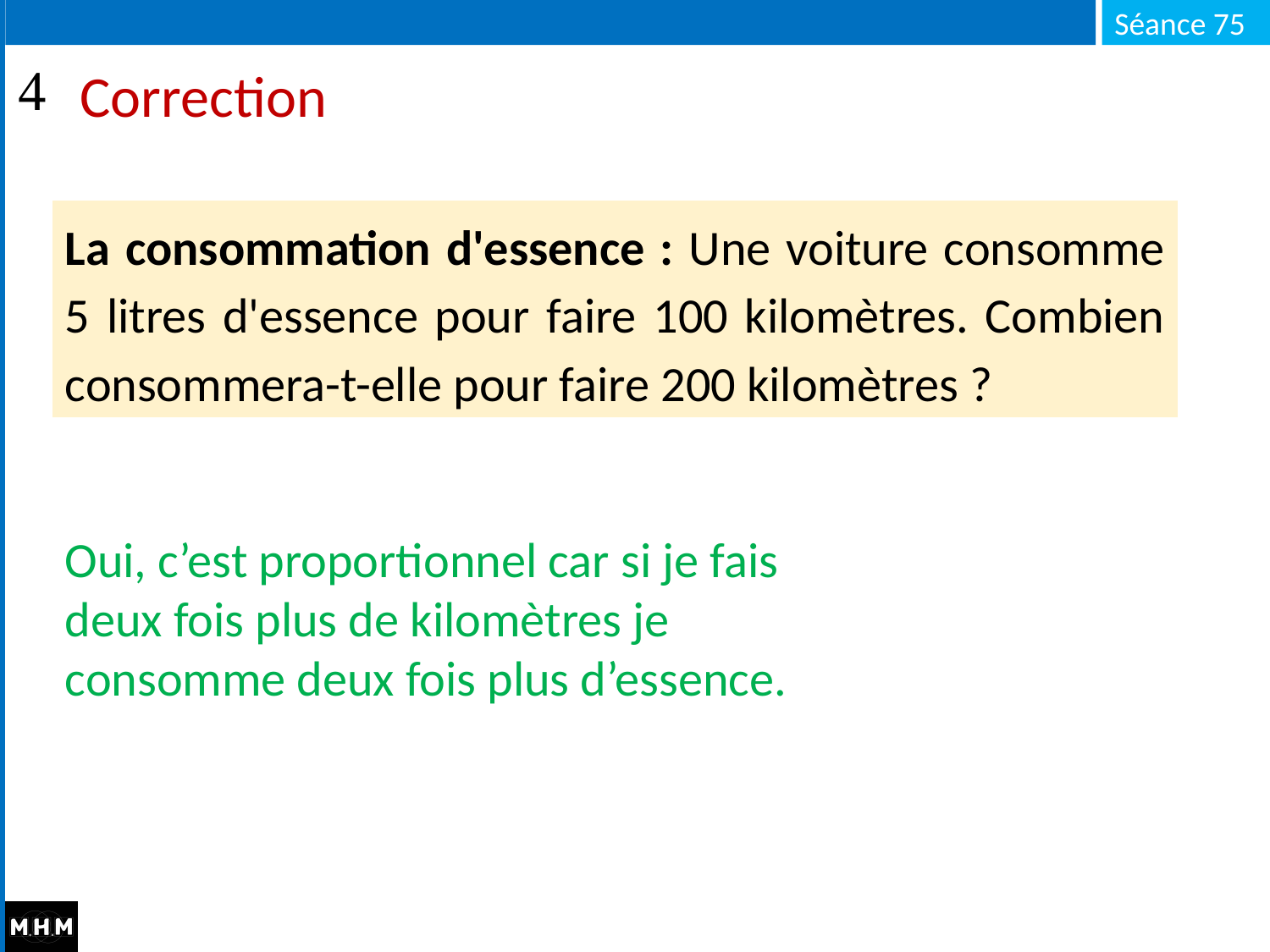

# Correction
La consommation d'essence : Une voiture consomme 5 litres d'essence pour faire 100 kilomètres. Combien consommera-t-elle pour faire 200 kilomètres ?
Oui, c’est proportionnel car si je fais deux fois plus de kilomètres je consomme deux fois plus d’essence.